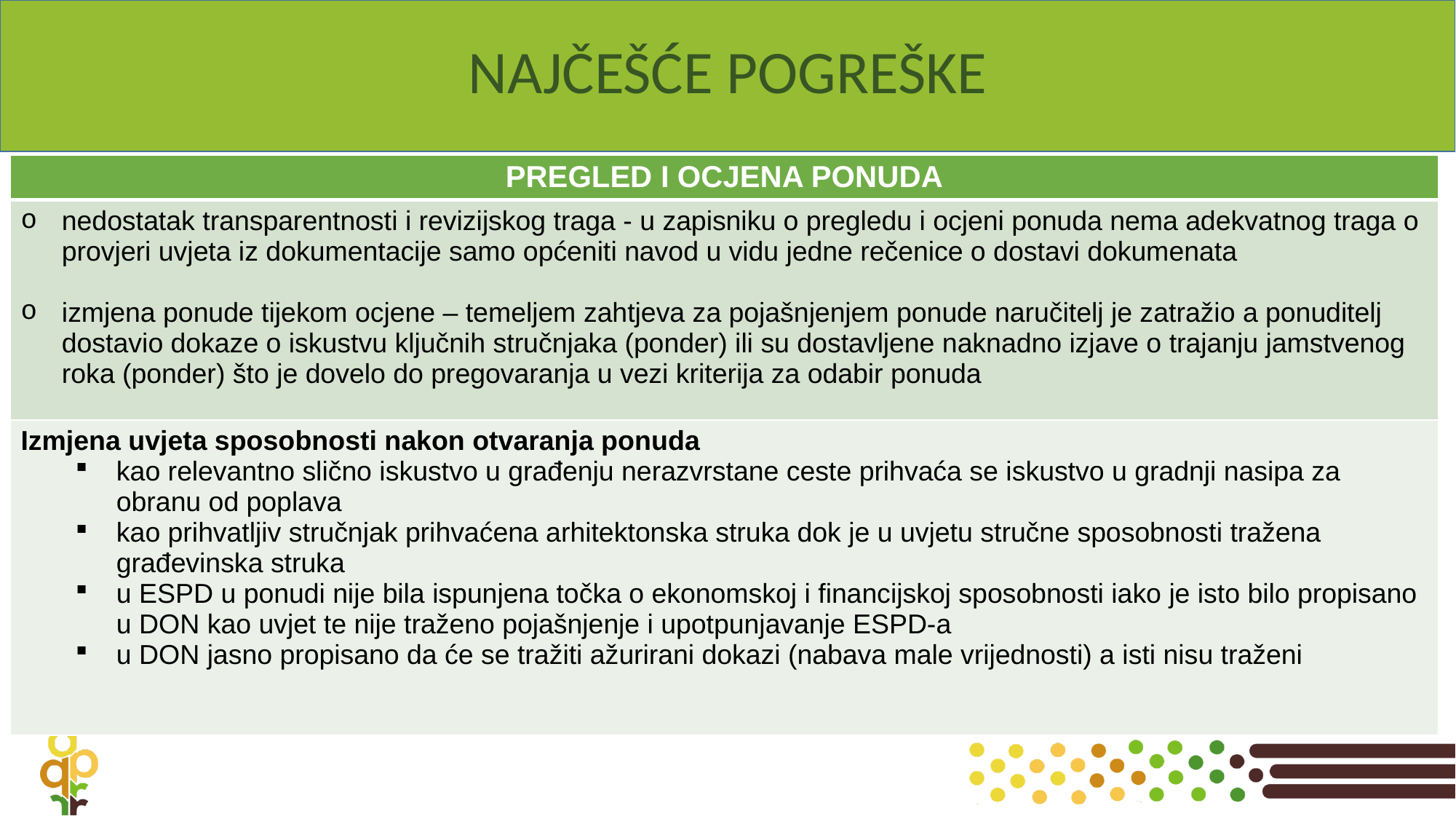

# NAJČEŠĆE POGREŠKE
| PREGLED I OCJENA PONUDA |
| --- |
| nedostatak transparentnosti i revizijskog traga - u zapisniku o pregledu i ocjeni ponuda nema adekvatnog traga o provjeri uvjeta iz dokumentacije samo općeniti navod u vidu jedne rečenice o dostavi dokumenata izmjena ponude tijekom ocjene – temeljem zahtjeva za pojašnjenjem ponude naručitelj je zatražio a ponuditelj dostavio dokaze o iskustvu ključnih stručnjaka (ponder) ili su dostavljene naknadno izjave o trajanju jamstvenog roka (ponder) što je dovelo do pregovaranja u vezi kriterija za odabir ponuda |
| Izmjena uvjeta sposobnosti nakon otvaranja ponuda kao relevantno slično iskustvo u građenju nerazvrstane ceste prihvaća se iskustvo u gradnji nasipa za obranu od poplava kao prihvatljiv stručnjak prihvaćena arhitektonska struka dok je u uvjetu stručne sposobnosti tražena građevinska struka u ESPD u ponudi nije bila ispunjena točka o ekonomskoj i financijskoj sposobnosti iako je isto bilo propisano u DON kao uvjet te nije traženo pojašnjenje i upotpunjavanje ESPD-a u DON jasno propisano da će se tražiti ažurirani dokazi (nabava male vrijednosti) a isti nisu traženi |